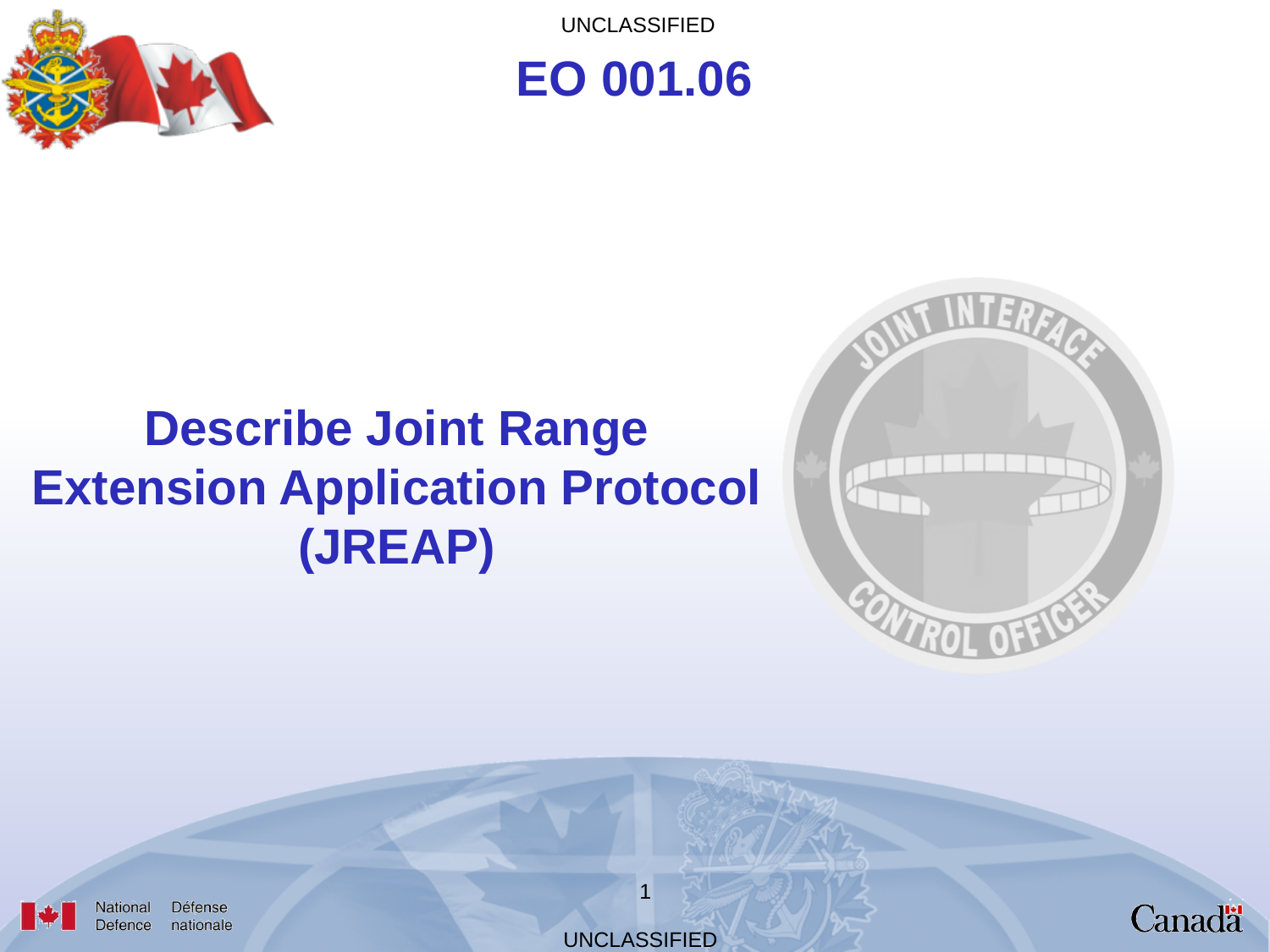

EO 001.06
Describe Joint Range Extension Application Protocol (JREAP)